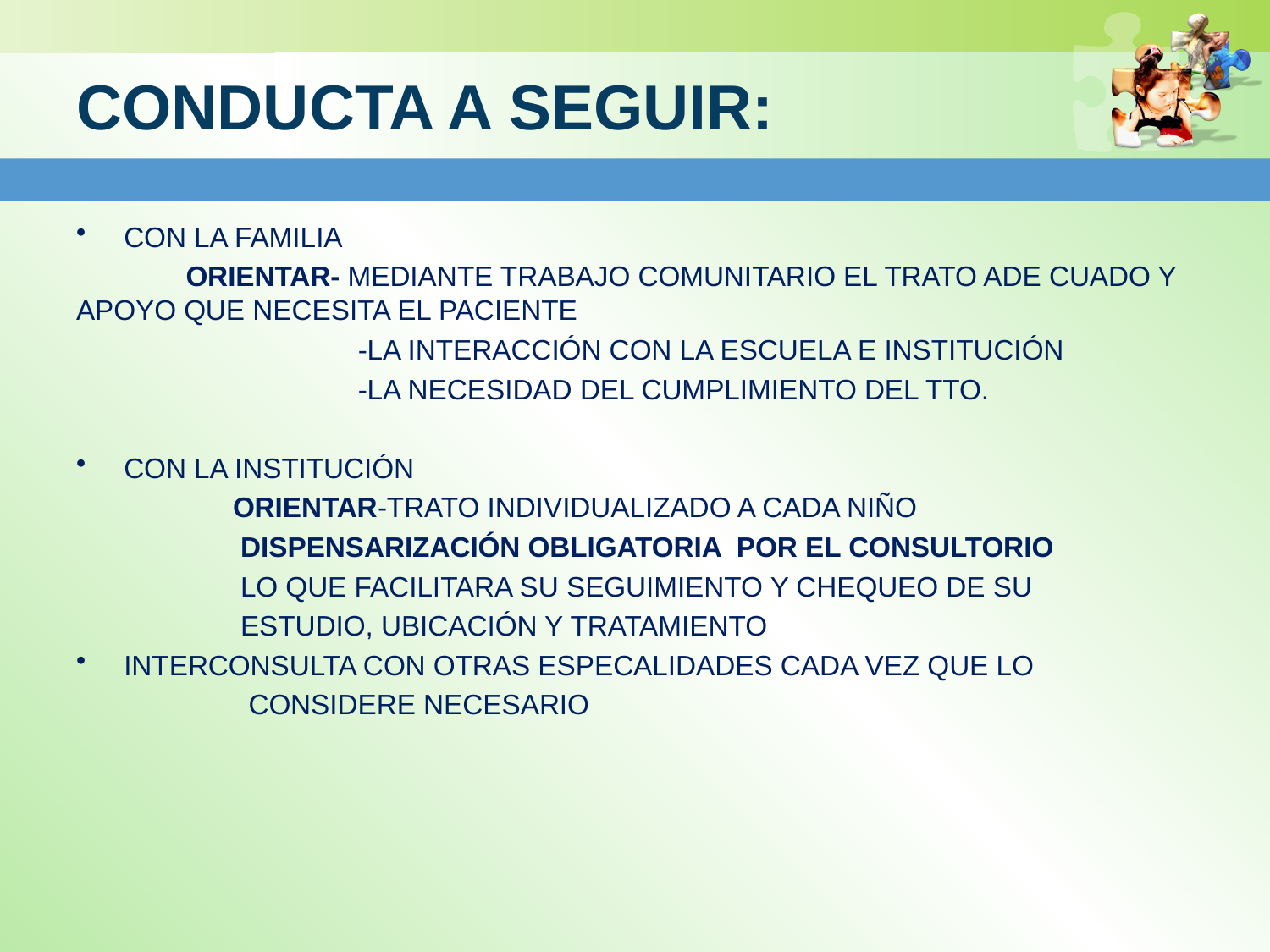

# CONDUCTA A SEGUIR:
CON LA FAMILIA
              ORIENTAR- MEDIANTE TRABAJO COMUNITARIO EL TRATO ADE CUADO Y APOYO QUE NECESITA EL PACIENTE
                                    -LA INTERACCIÓN CON LA ESCUELA E INSTITUCIÓN
                                    -LA NECESIDAD DEL CUMPLIMIENTO DEL TTO.

CON LA INSTITUCIÓN
                    ORIENTAR-TRATO INDIVIDUALIZADO A CADA NIÑO
                     DISPENSARIZACIÓN OBLIGATORIA  POR EL CONSULTORIO
                     LO QUE FACILITARA SU SEGUIMIENTO Y CHEQUEO DE SU
                     ESTUDIO, UBICACIÓN Y TRATAMIENTO
INTERCONSULTA CON OTRAS ESPECALIDADES CADA VEZ QUE LO
                      CONSIDERE NECESARIO